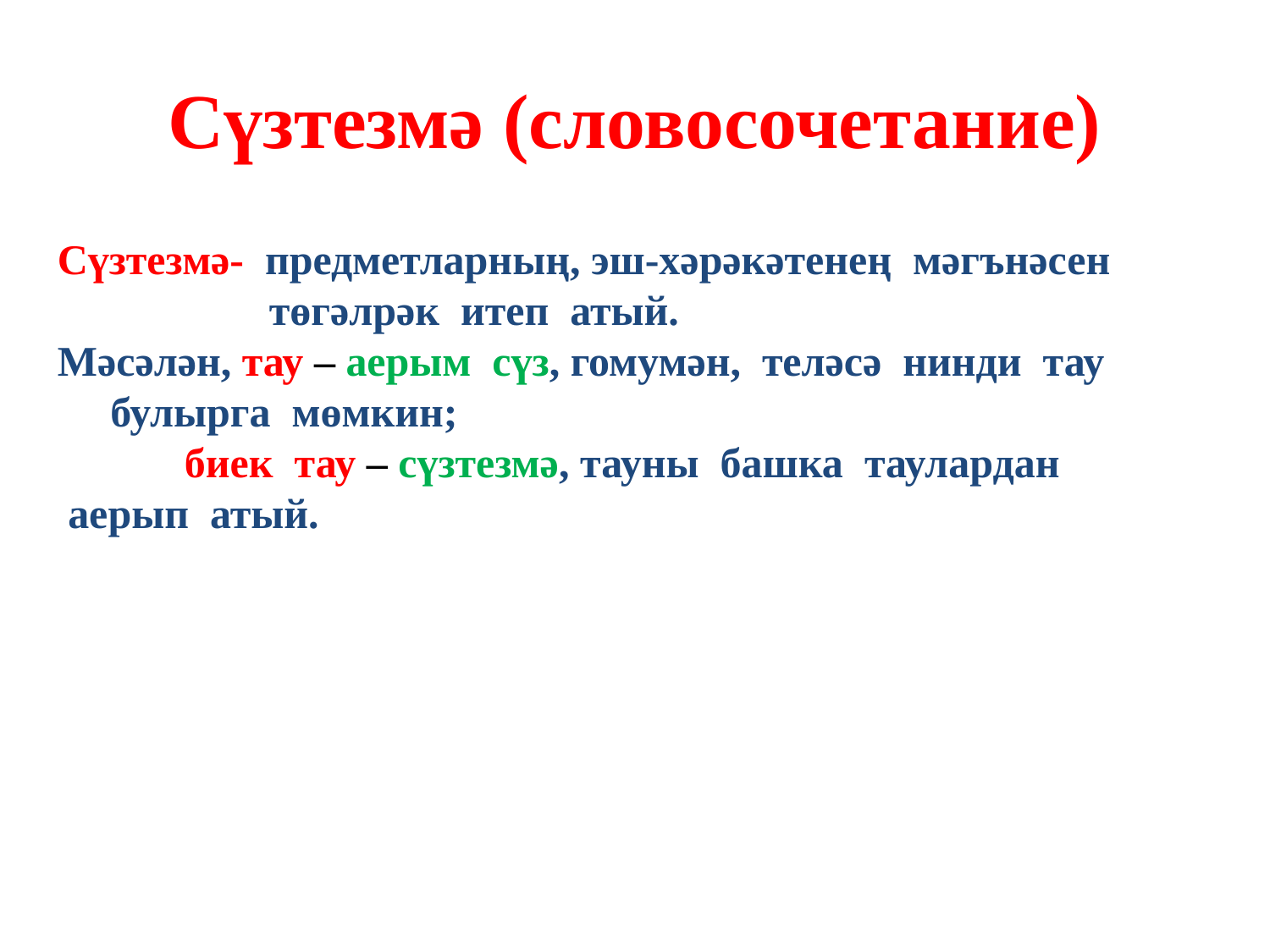

# Сүзтезмә (словосочетание)
Сүзтезмә-  предметларның, эш-хәрәкәтенең  мәгънәсен
                    төгәлрәк  итеп  атый.
Мәсәлән, тау – аерым  сүз, гомумән,  теләсә  нинди  тау              булырга  мөмкин;
            биек  тау – сүзтезмә, тауны  башка  таулардан
 аерып  атый.